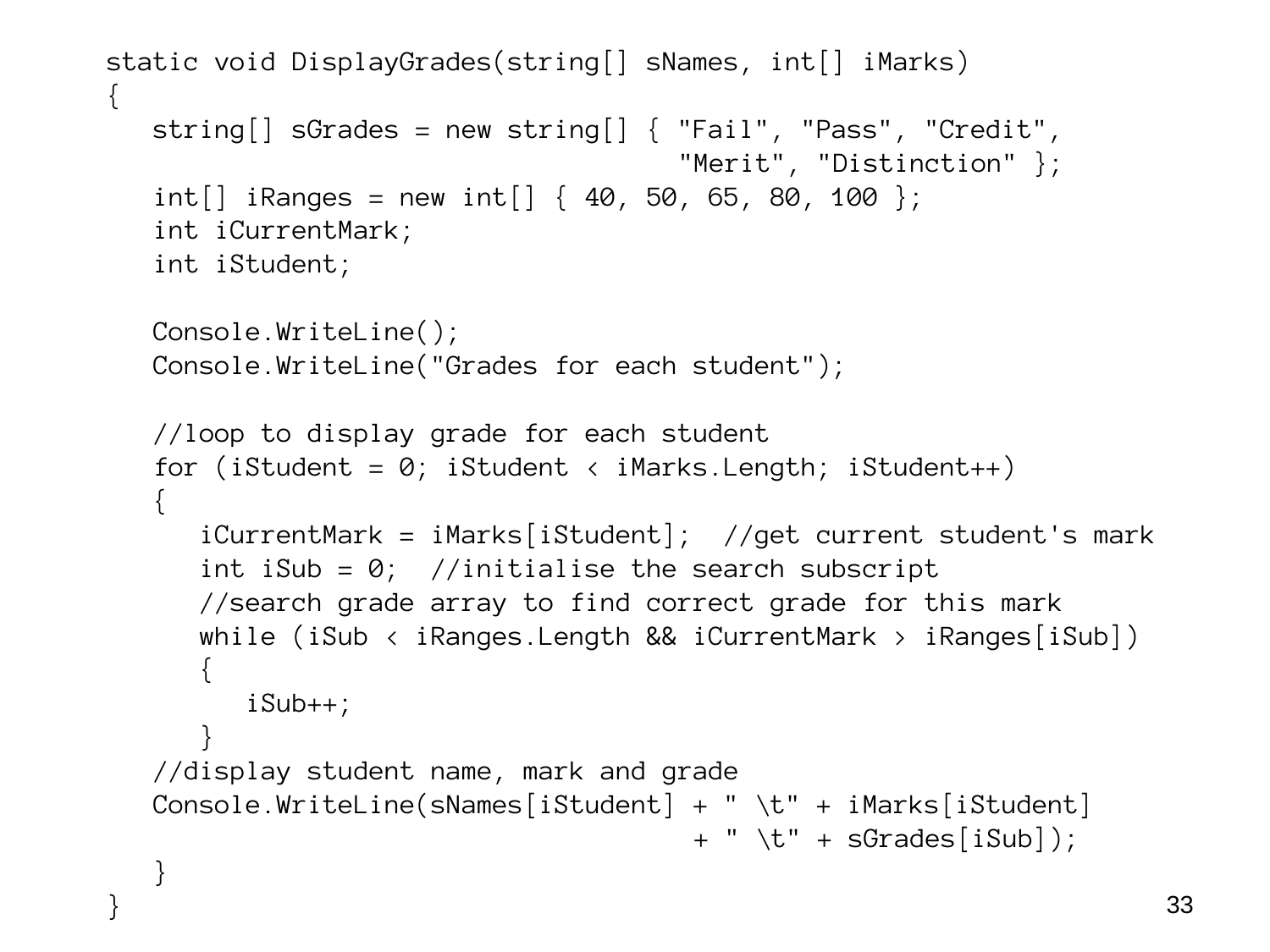

static void DisplayGrades(string[] sNames, int[] iMarks)
{
   string[] sGrades = new string[] { "Fail", "Pass", "Credit",
                                     "Merit", "Distinction" };
   int[] iRanges = new int[] { 40, 50, 65, 80, 100 };
   int iCurrentMark;
   int iStudent;

   Console.WriteLine();
   Console.WriteLine("Grades for each student");

   //loop to display grade for each student
   for (iStudent = 0; iStudent < iMarks.Length; iStudent++)
   {
      iCurrentMark = iMarks[iStudent];  //get current student's mark
      int iSub = 0;  //initialise the search subscript
      //search grade array to find correct grade for this mark
      while (iSub < iRanges.Length && iCurrentMark > iRanges[iSub])
      {
         iSub++;
      }
   //display student name, mark and grade
   Console.WriteLine(sNames[iStudent] + " \t" + iMarks[iStudent]
                                      + " \t" + sGrades[iSub]);
   }
}
33